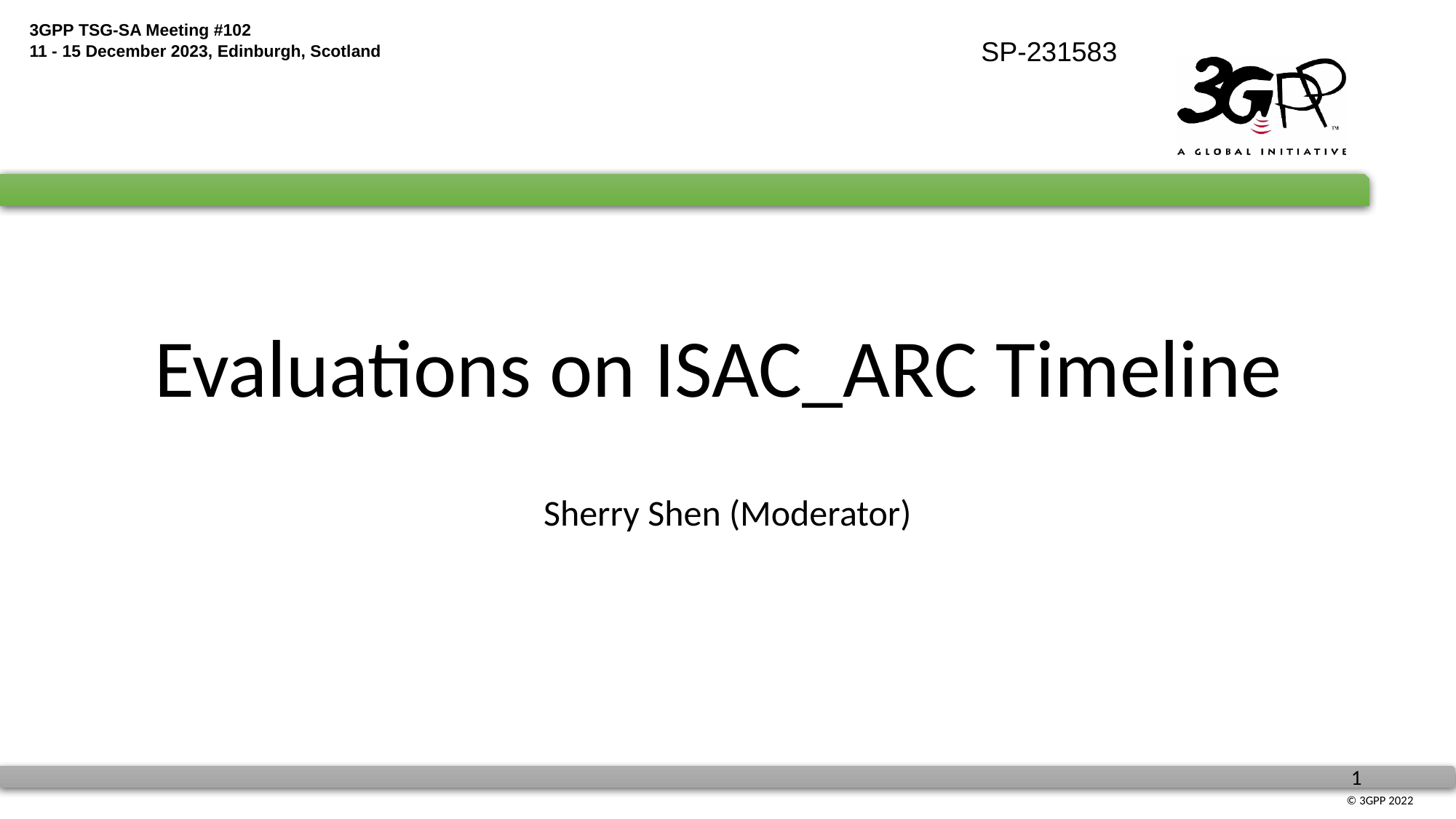

SP-231583
# Evaluations on ISAC_ARC Timeline

Sherry Shen (Moderator)